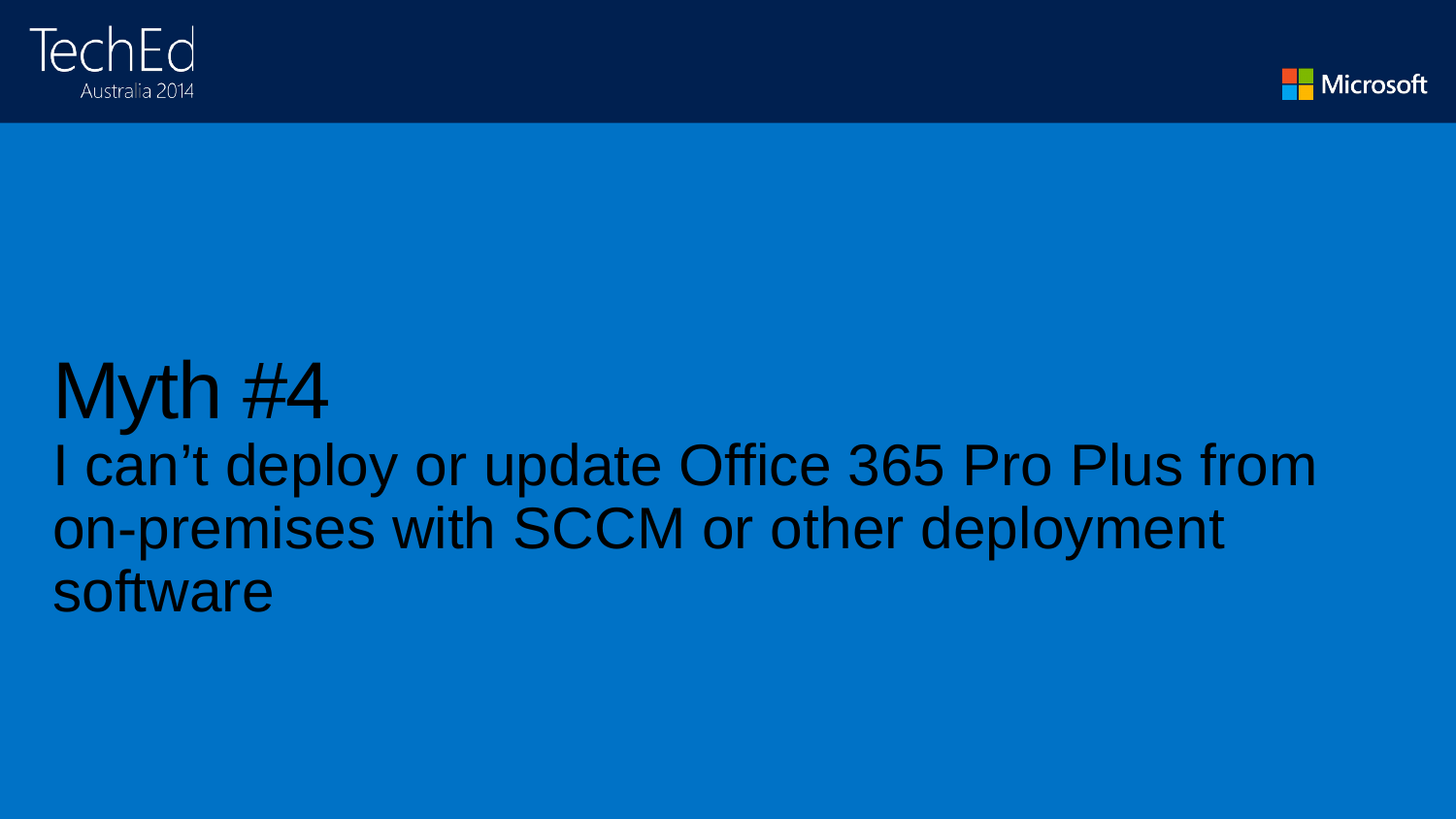

# Myth #4
I can’t deploy or update Office 365 Pro Plus from on-premises with SCCM or other deployment software